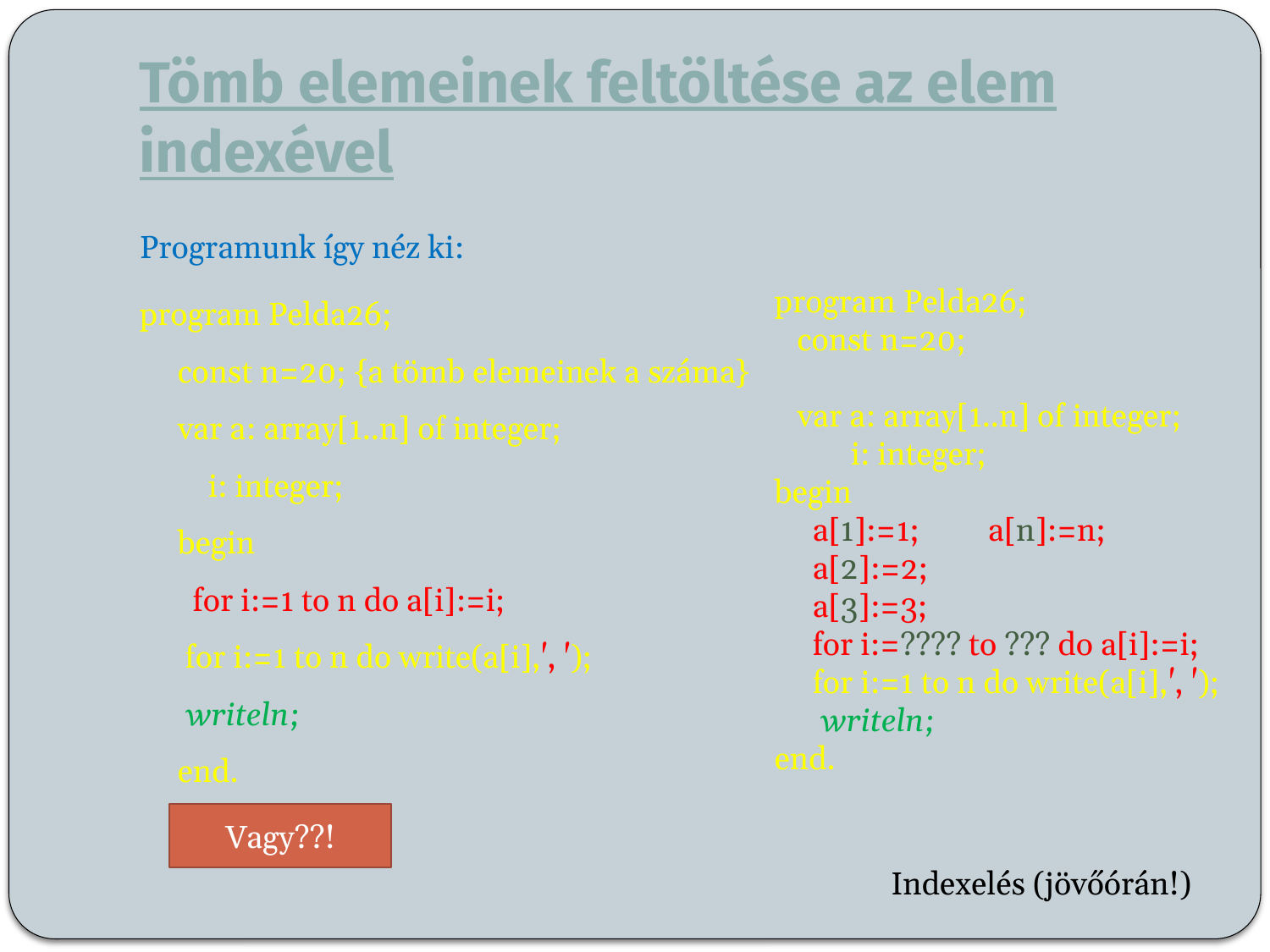

# Tömb elemeinek feltöltése az elem indexével
Programunk így néz ki:
program Pelda26;
const n=20; {a tömb elemeinek a száma}
var a: array[1..n] of integer;
    i: integer;
begin
  for i:=1 to n do a[i]:=i;
 for i:=1 to n do write(a[i],', ');
 writeln;
end.

program Pelda26;
   const n=20;
   var a: array[1..n] of integer;
          i: integer;
begin
     a[1]:=1;         a[n]:=n;
     a[2]:=2;
     a[3]:=3;
     for i:=???? to ??? do a[i]:=i;
     for i:=1 to n do write(a[i],', ');
      writeln;
end.

Vagy??!
Indexelés (jövőórán!)